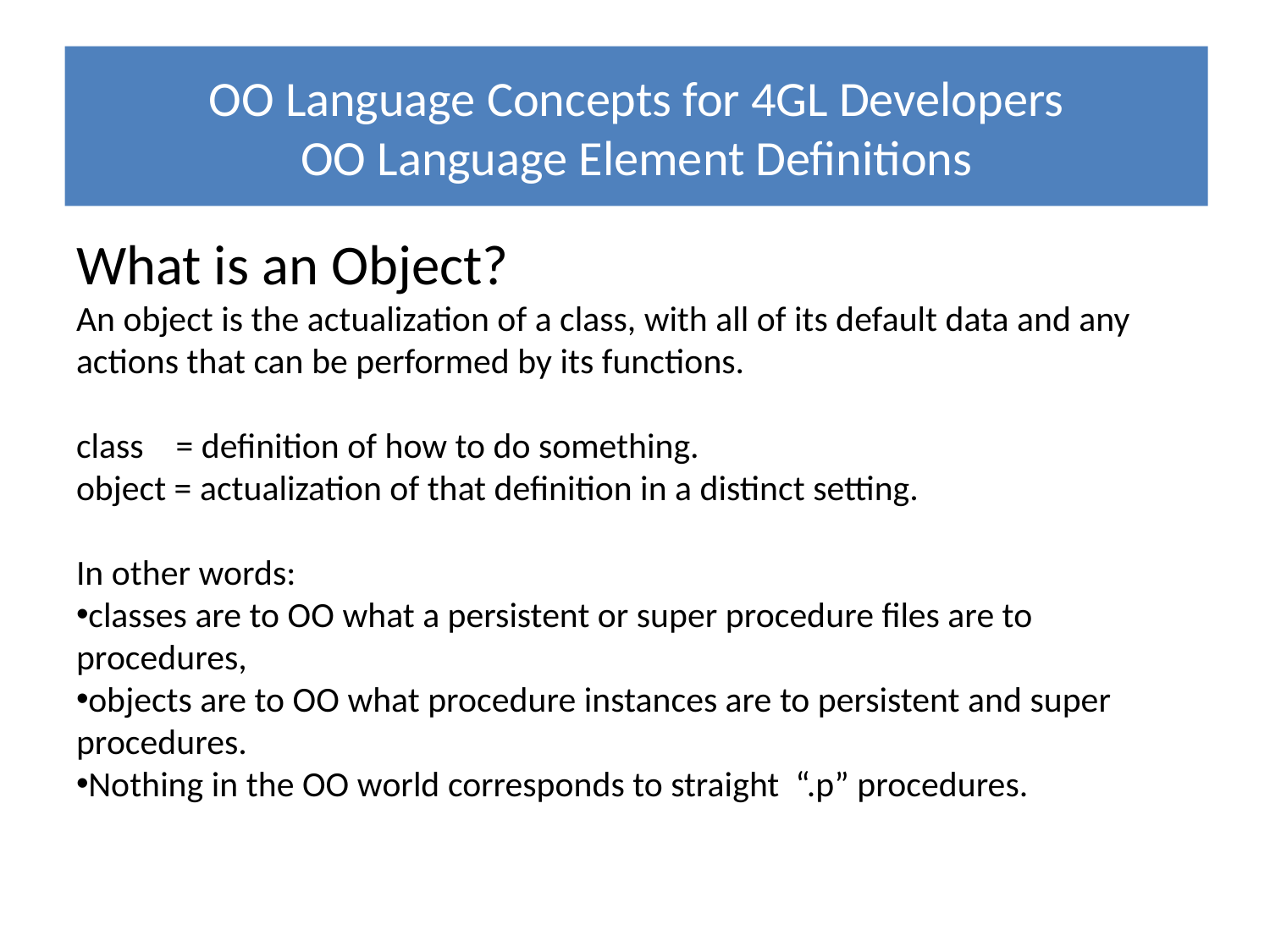

# OO Language Concepts for 4GL Developers OO Language Element Definitions
What is an Object?
An object is the actualization of a class, with all of its default data and any actions that can be performed by its functions.

class    = definition of how to do something.
object = actualization of that definition in a distinct setting.

In other words:
classes are to OO what a persistent or super procedure files are to procedures,
objects are to OO what procedure instances are to persistent and super procedures.
Nothing in the OO world corresponds to straight  “.p” procedures.